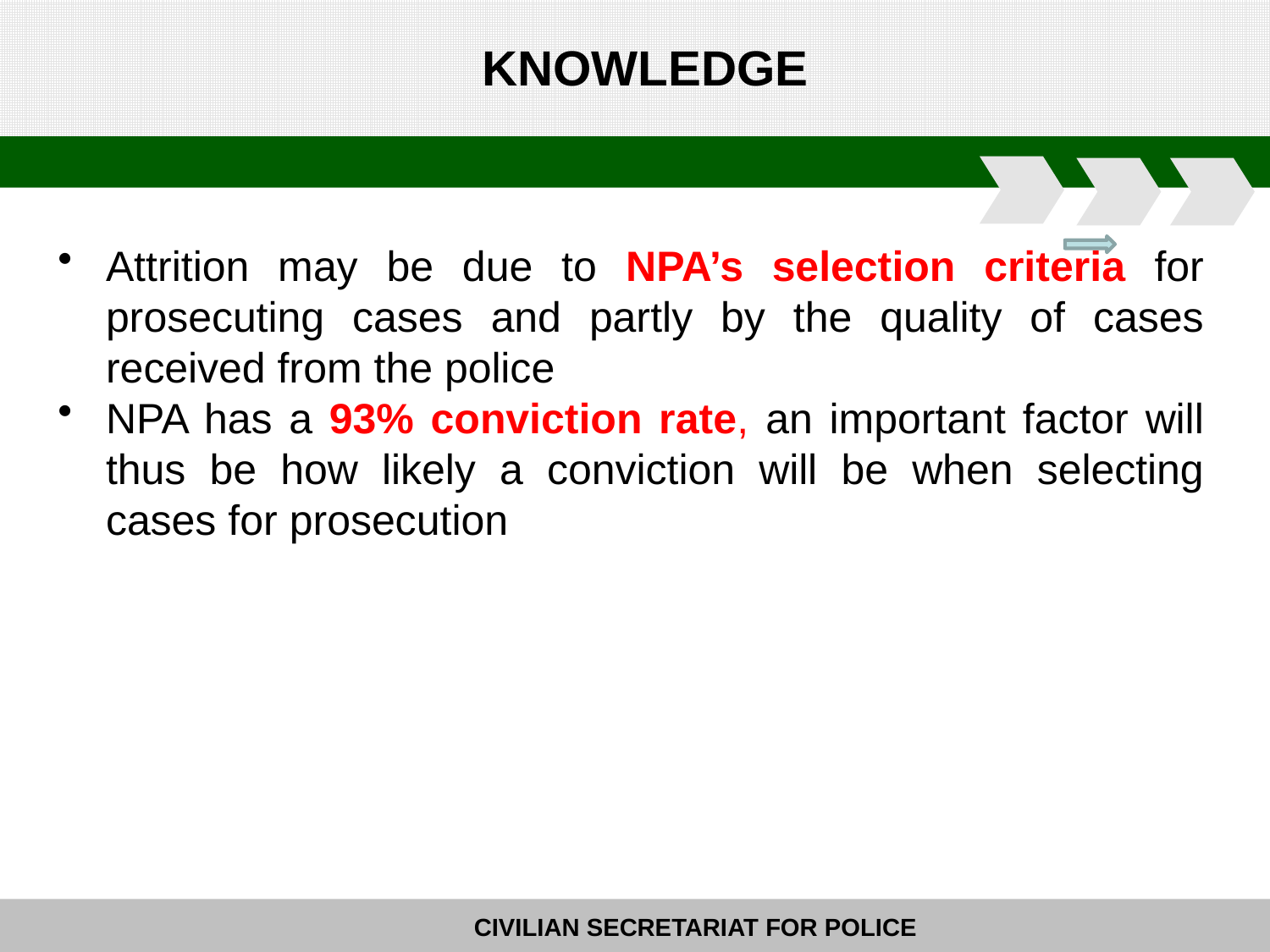

# KNOWLEDGE
Attrition may be due to NPA’s selection criteria for prosecuting cases and partly by the quality of cases received from the police
NPA has a 93% conviction rate, an important factor will thus be how likely a conviction will be when selecting cases for prosecution